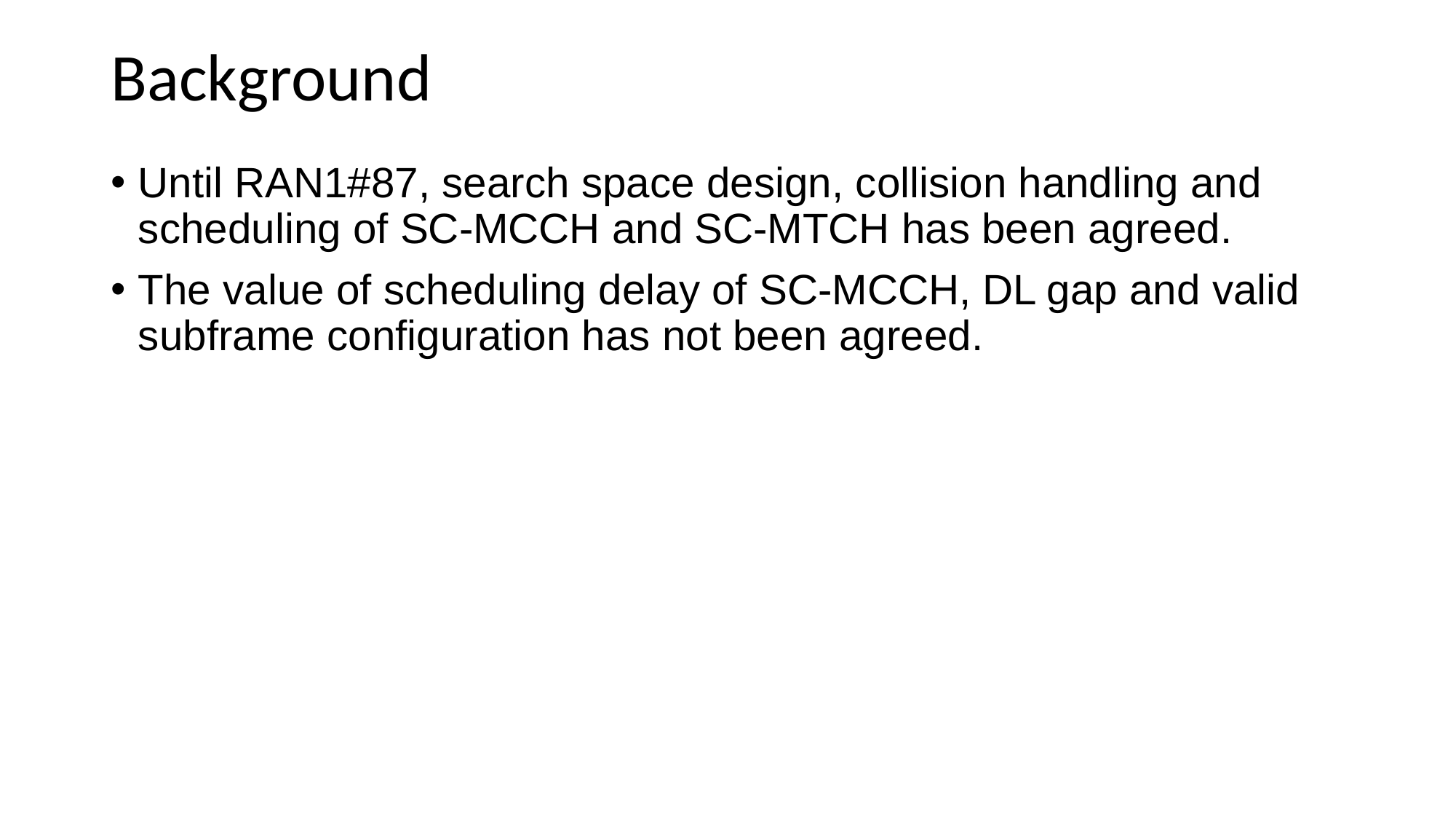

# Background
Until RAN1#87, search space design, collision handling and scheduling of SC-MCCH and SC-MTCH has been agreed.
The value of scheduling delay of SC-MCCH, DL gap and valid subframe configuration has not been agreed.